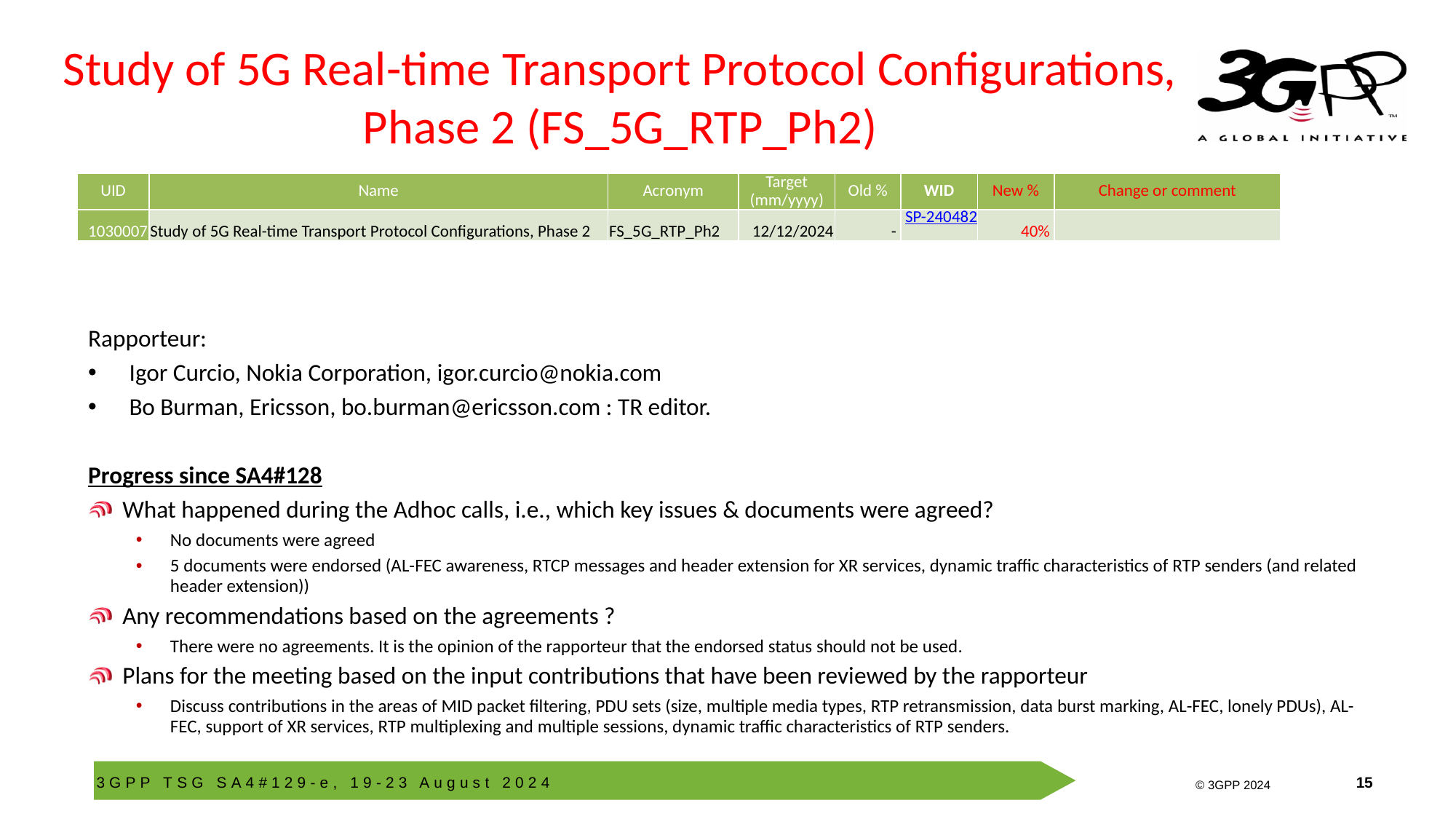

# Study of 5G Real-time Transport Protocol Configurations, Phase 2 (FS_5G_RTP_Ph2)
| UID | Name | Acronym | Target (mm/yyyy) | Old % | WID | New % | Change or comment |
| --- | --- | --- | --- | --- | --- | --- | --- |
| 1030007 | Study of 5G Real-time Transport Protocol Configurations, Phase 2 | FS\_5G\_RTP\_Ph2 | 12/12/2024 | - | SP-240482 | 40% |  |
Rapporteur:
Igor Curcio, Nokia Corporation, igor.curcio@nokia.com
Bo Burman, Ericsson, bo.burman@ericsson.com : TR editor.

Progress since SA4#128
What happened during the Adhoc calls, i.e., which key issues & documents were agreed?
No documents were agreed
5 documents were endorsed (AL-FEC awareness, RTCP messages and header extension for XR services, dynamic traffic characteristics of RTP senders (and related header extension))
Any recommendations based on the agreements ?
There were no agreements. It is the opinion of the rapporteur that the endorsed status should not be used.
Plans for the meeting based on the input contributions that have been reviewed by the rapporteur
Discuss contributions in the areas of MID packet filtering, PDU sets (size, multiple media types, RTP retransmission, data burst marking, AL-FEC, lonely PDUs), AL-FEC, support of XR services, RTP multiplexing and multiple sessions, dynamic traffic characteristics of RTP senders.